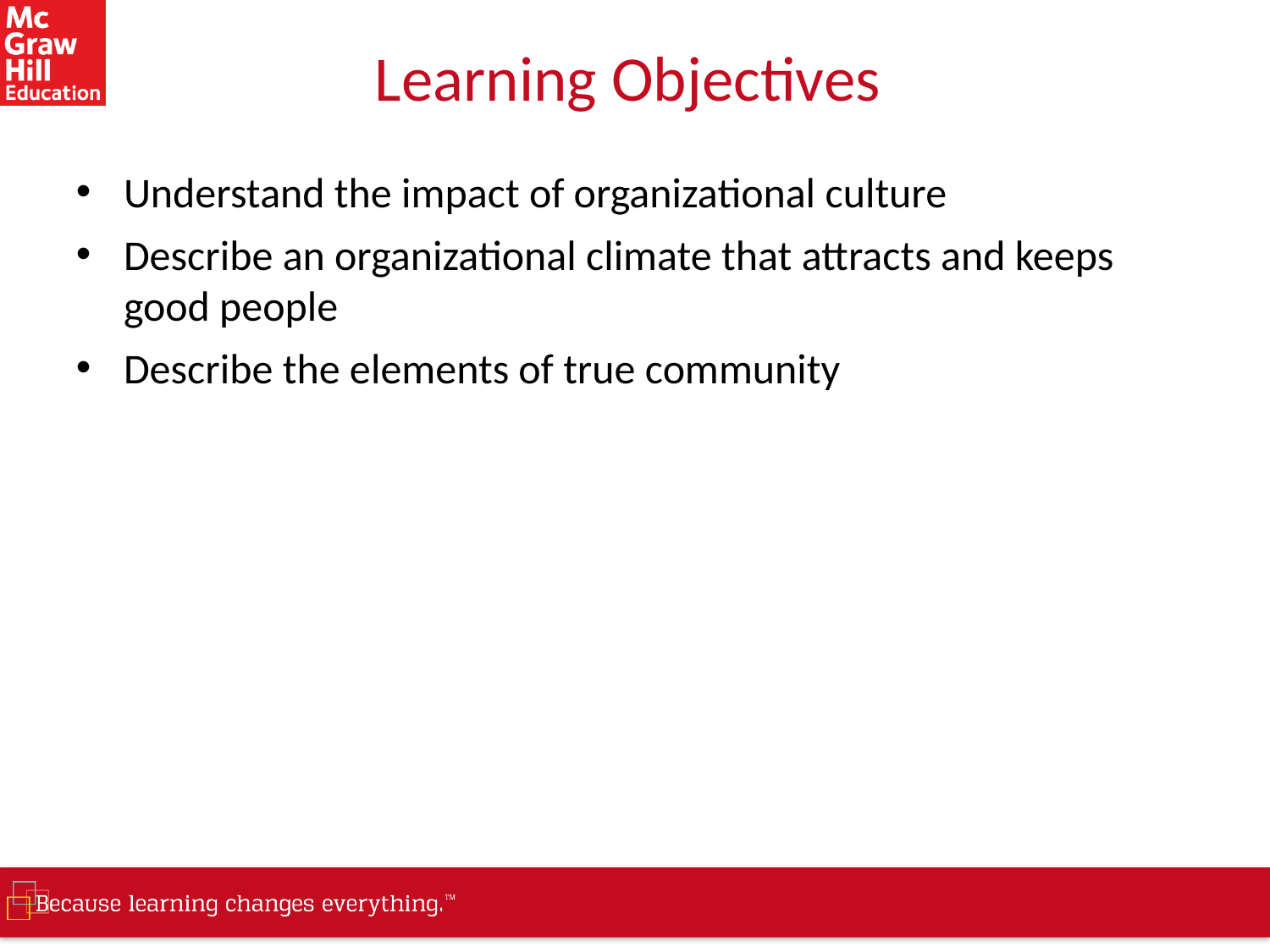

# Learning Objectives
Understand the impact of organizational culture
Describe an organizational climate that attracts and keeps good people
Describe the elements of true community